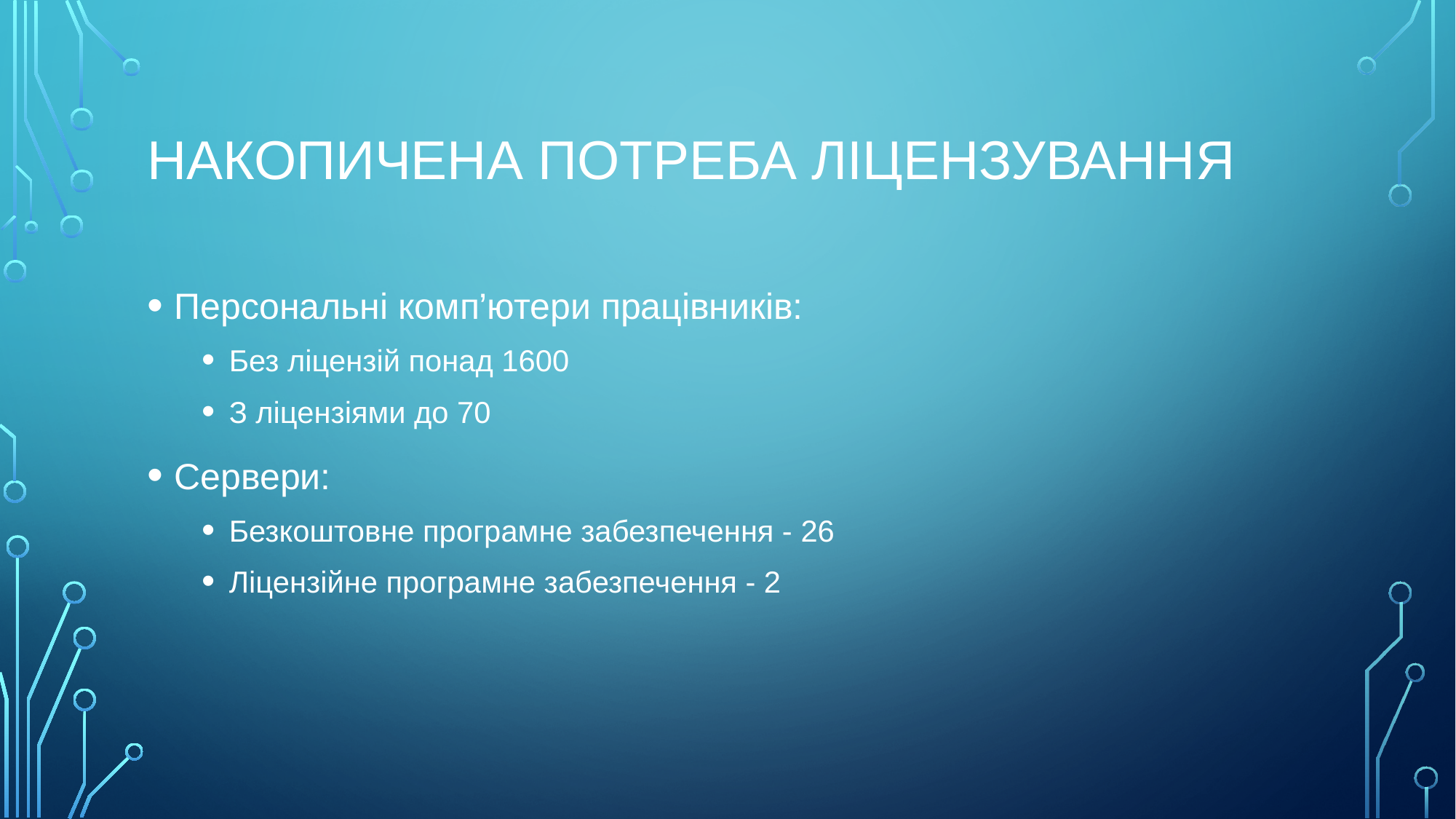

# Накопичена потреба ліцензування
Персональні комп’ютери працівників:
Без ліцензій понад 1600
З ліцензіями до 70
Сервери:
Безкоштовне програмне забезпечення - 26
Ліцензійне програмне забезпечення - 2